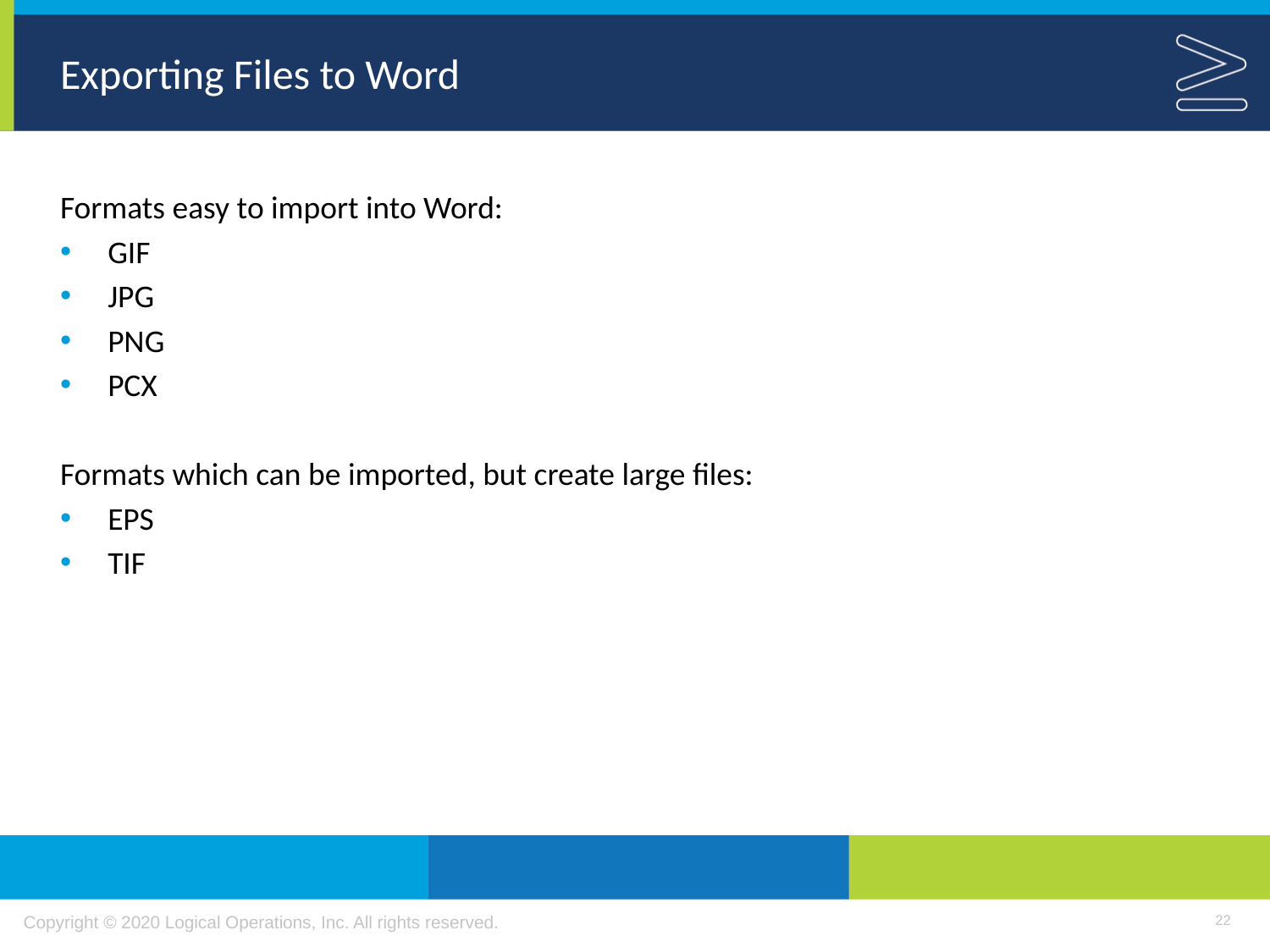

# Exporting Files to Word
Formats easy to import into Word:
GIF
JPG
PNG
PCX

Formats which can be imported, but create large files:
EPS
TIF
22